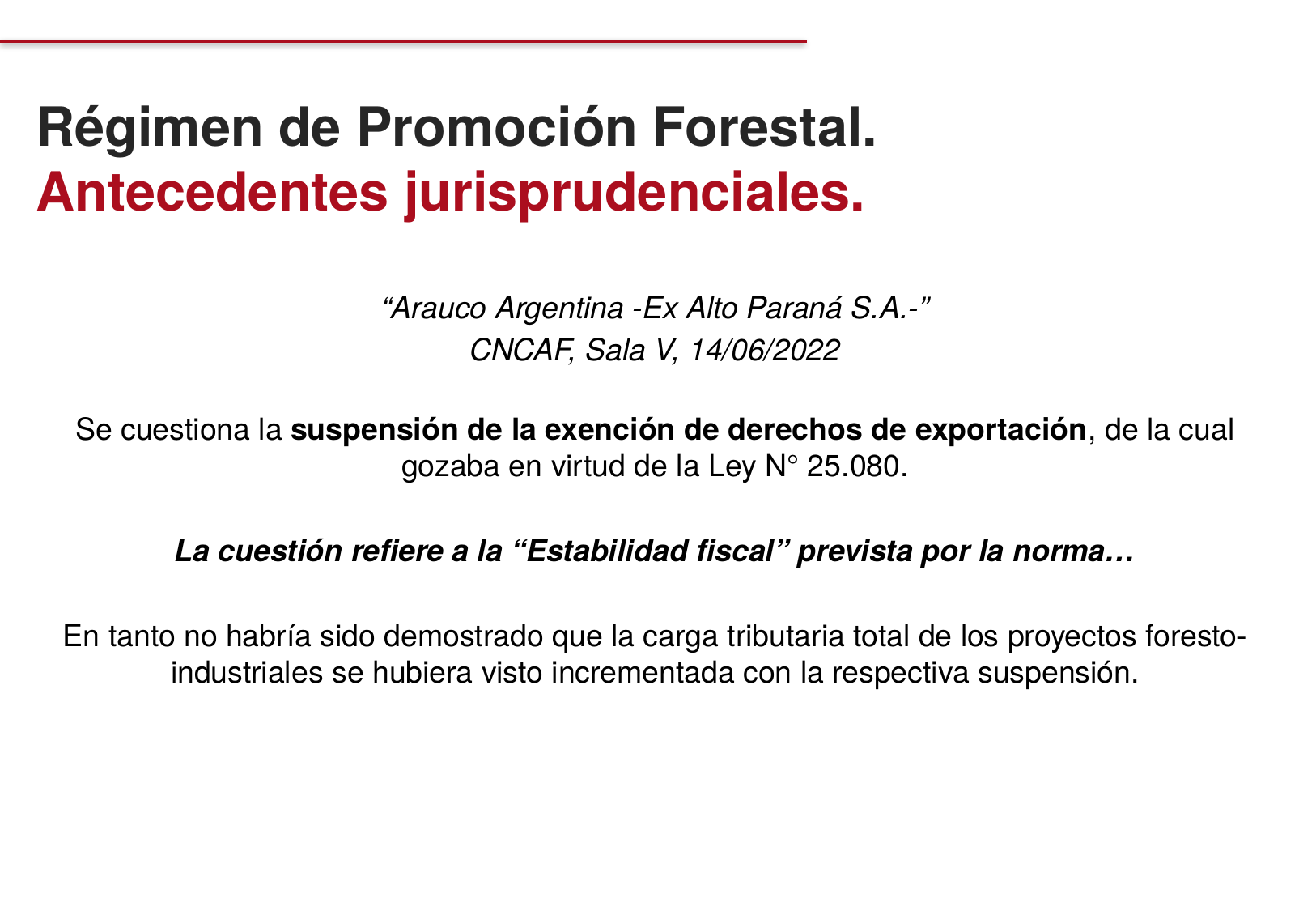

Régimen de Promoción Forestal.
Antecedentes jurisprudenciales.
“Arauco Argentina -Ex Alto Paraná S.A.-”
CNCAF, Sala V, 14/06/2022
Se cuestiona la suspensión de la exención de derechos de exportación, de la cual gozaba en virtud de la Ley N° 25.080.

La cuestión refiere a la “Estabilidad fiscal” prevista por la norma…

En tanto no habría sido demostrado que la carga tributaria total de los proyectos foresto-industriales se hubiera visto incrementada con la respectiva suspensión.